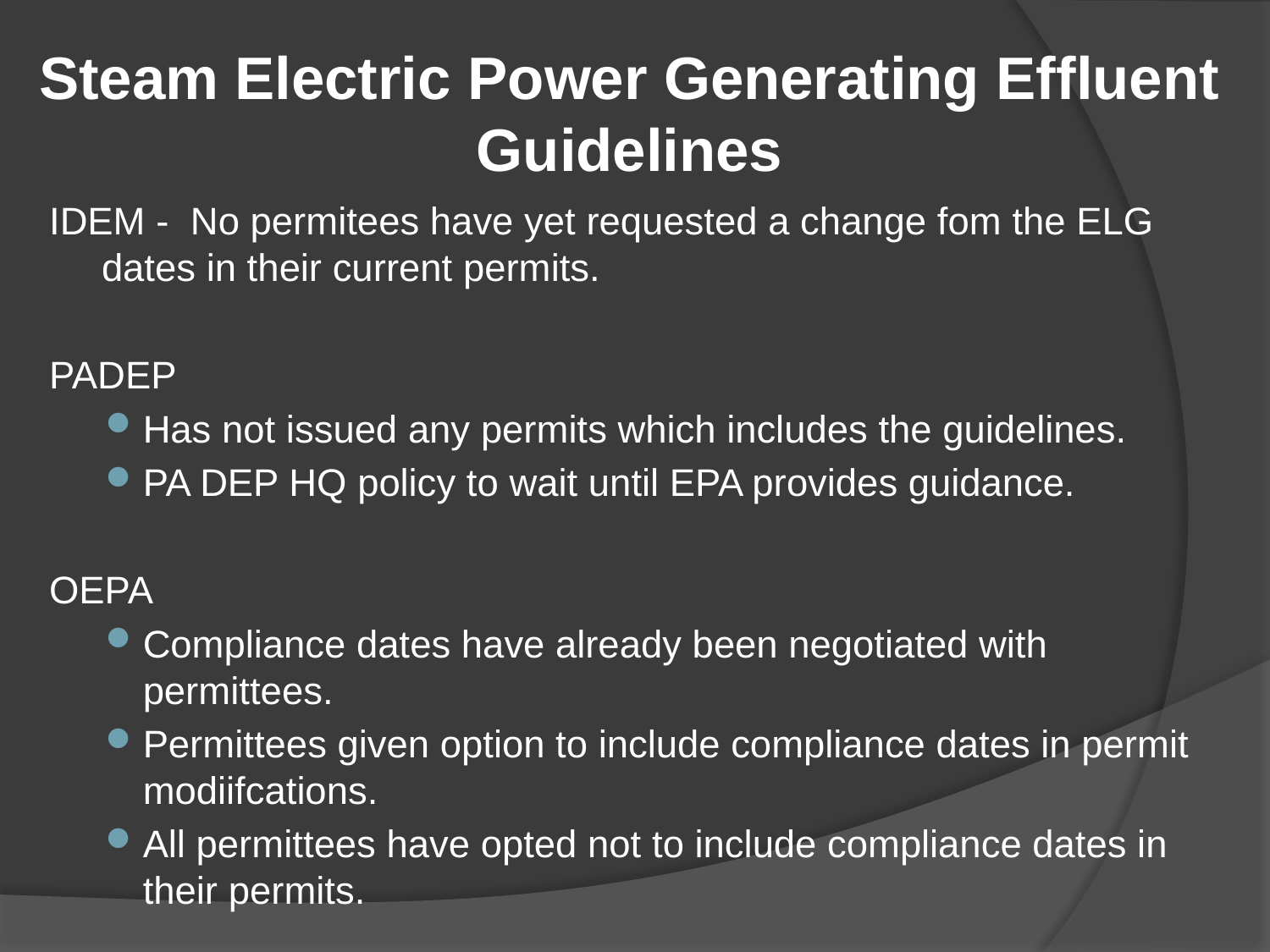

# Steam Electric Power Generating Effluent Guidelines
IDEM -  No permitees have yet requested a change fom the ELG dates in their current permits.

PADEP
Has not issued any permits which includes the guidelines.
PA DEP HQ policy to wait until EPA provides guidance.

OEPA
Compliance dates have already been negotiated with permittees.
Permittees given option to include compliance dates in permit modiifcations.
All permittees have opted not to include compliance dates in their permits.